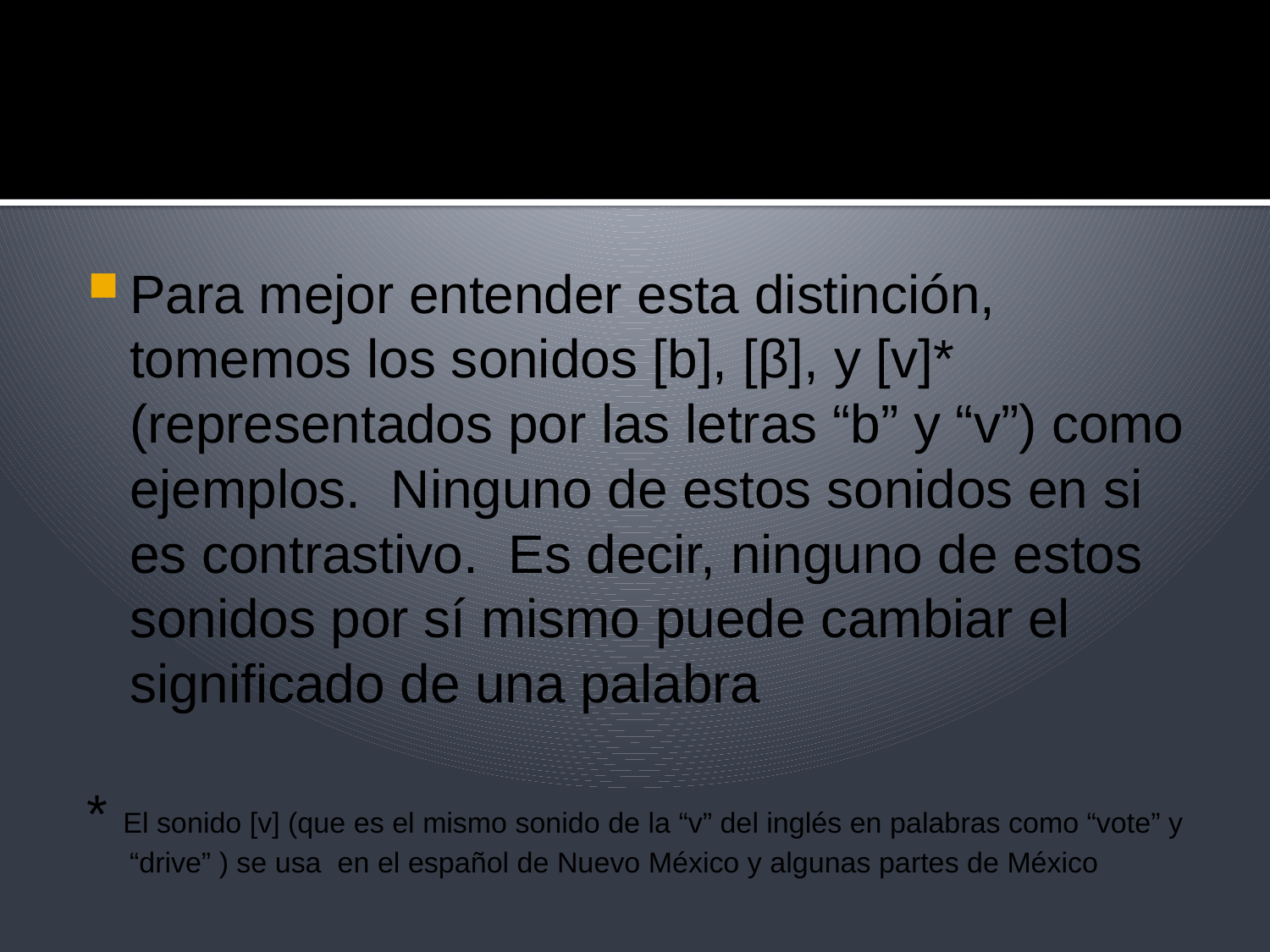

#
Para mejor entender esta distinción, tomemos los sonidos [b], [β], y [v]* (representados por las letras “b” y “v”) como ejemplos.  Ninguno de estos sonidos en si es contrastivo.  Es decir, ninguno de estos sonidos por sí mismo puede cambiar el significado de una palabra

* El sonido [v] (que es el mismo sonido de la “v” del inglés en palabras como “vote” y “drive” ) se usa  en el español de Nuevo México y algunas partes de México